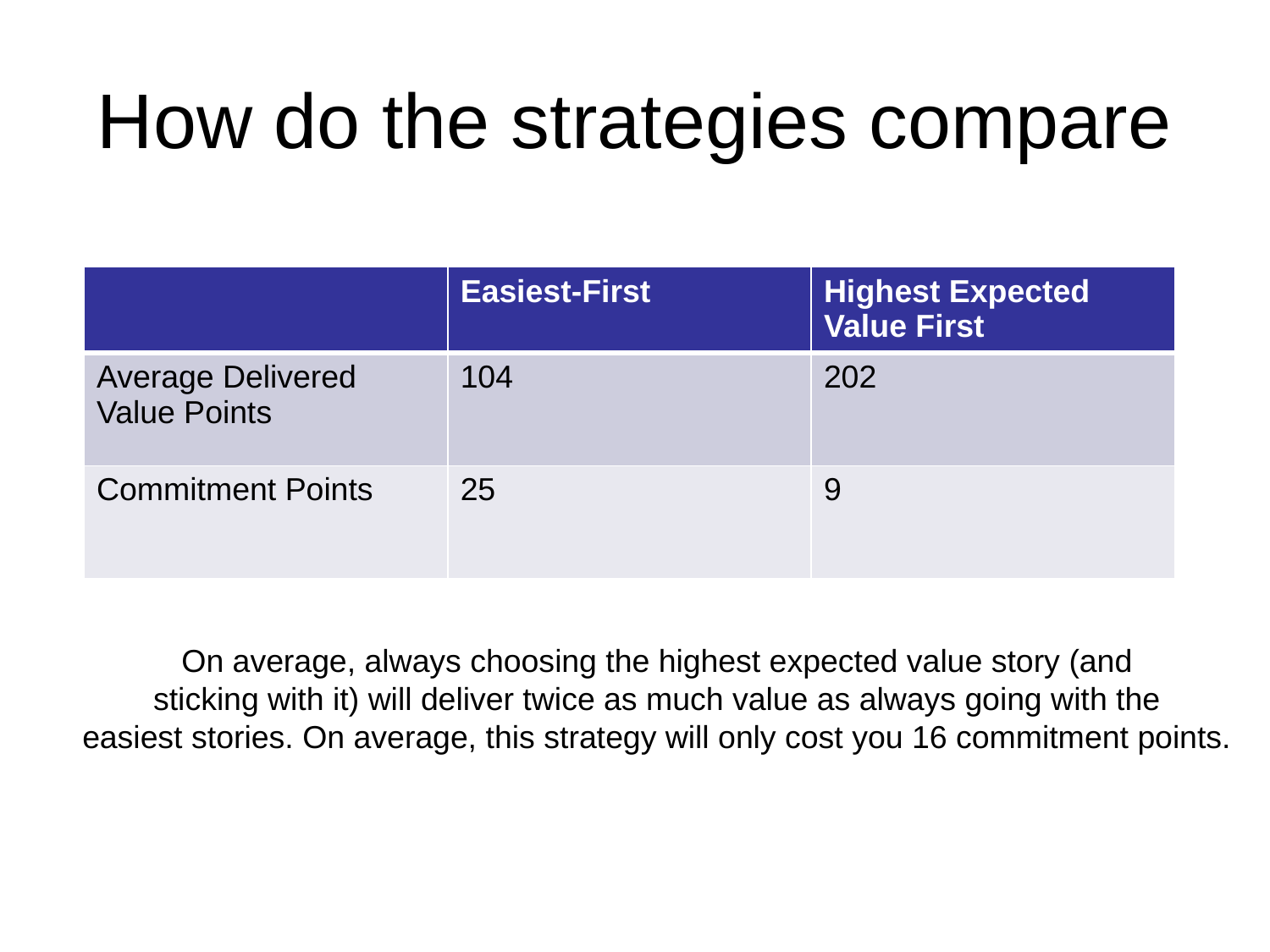

# How do the strategies compare
|  | Easiest-First | Highest Expected Value First |
| --- | --- | --- |
| Average Delivered Value Points | 104 | 202 |
| Commitment Points | 25 | 9 |
On average, always choosing the highest expected value story (and
sticking with it) will deliver twice as much value as always going with the
easiest stories. On average, this strategy will only cost you 16 commitment points.